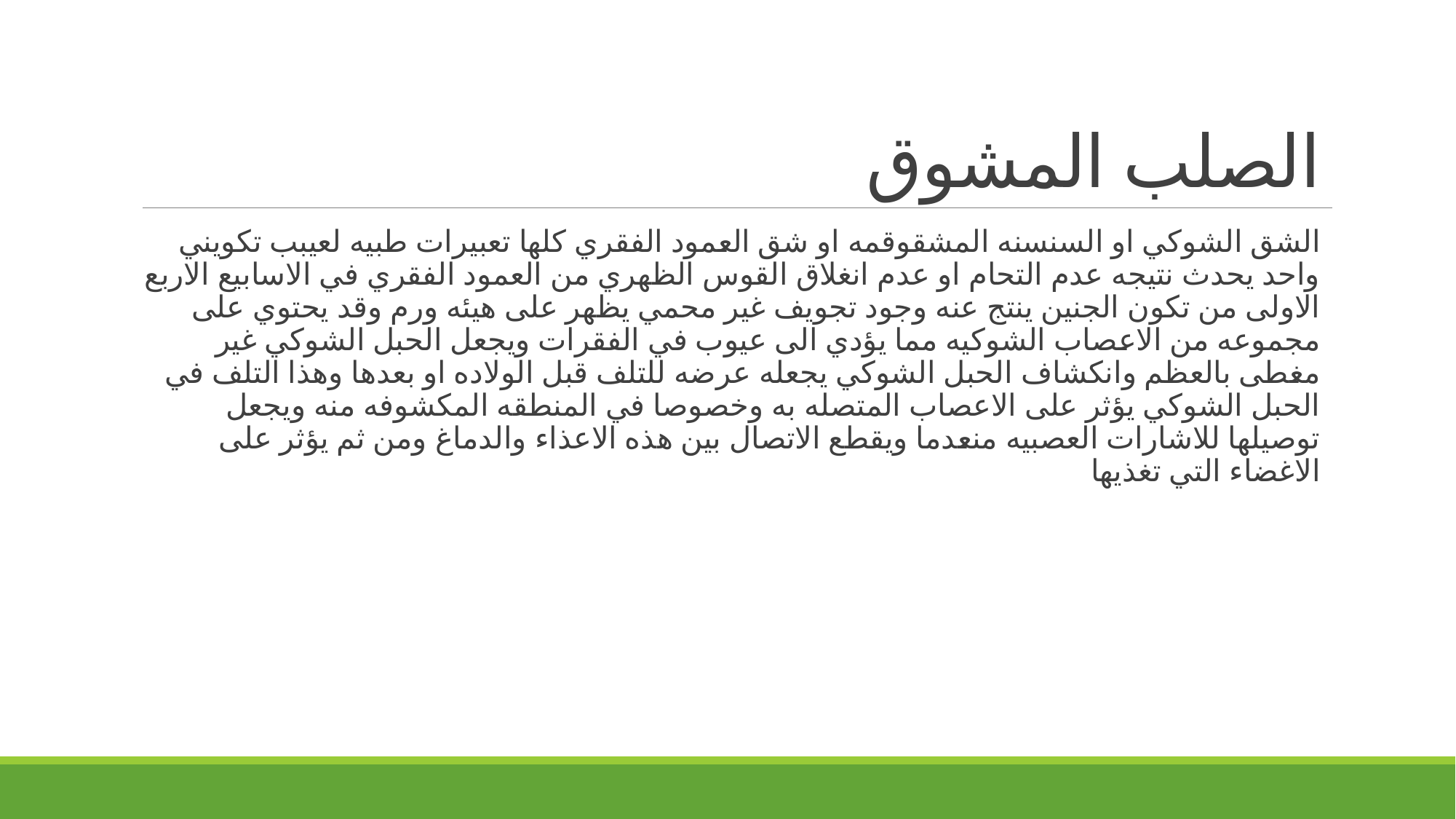

# الصلب المشوق
الشق الشوكي او السنسنه المشقوقمه او شق العمود الفقري كلها تعبيرات طبيه لعيبب تكويني واحد يحدث نتيجه عدم التحام او عدم انغلاق القوس الظهري من العمود الفقري في الاسابيع الاربع الاولى من تكون الجنين ينتج عنه وجود تجويف غير محمي يظهر على هيئه ورم وقد يحتوي على مجموعه من الاعصاب الشوكيه مما يؤدي الى عيوب في الفقرات ويجعل الحبل الشوكي غير مغطى بالعظم وانكشاف الحبل الشوكي يجعله عرضه للتلف قبل الولاده او بعدها وهذا التلف في الحبل الشوكي يؤثر على الاعصاب المتصله به وخصوصا في المنطقه المكشوفه منه ويجعل توصيلها للاشارات العصبيه منعدما ويقطع الاتصال بين هذه الاعذاء والدماغ ومن ثم يؤثر على الاغضاء التي تغذيها